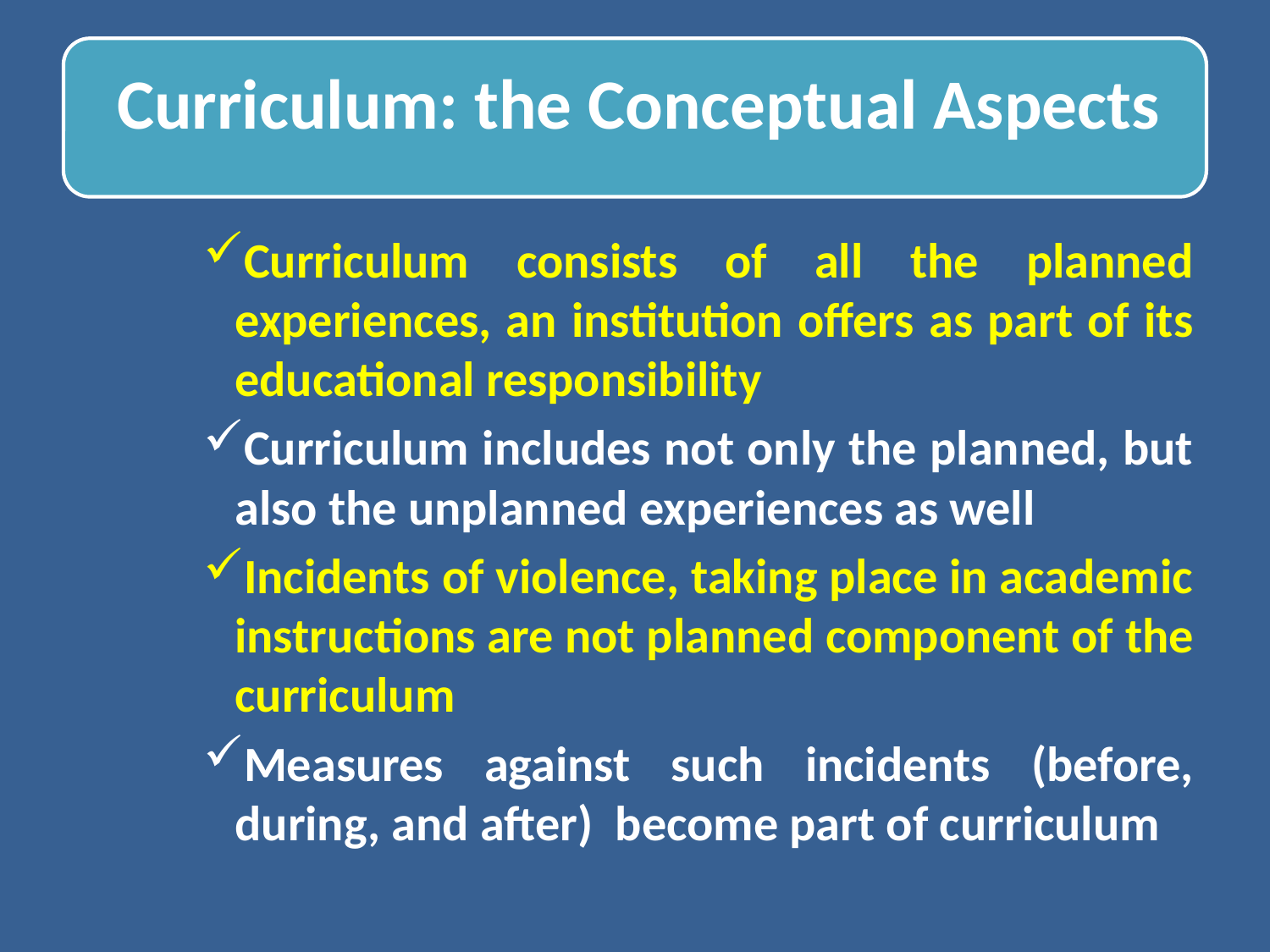

Curriculum: the Conceptual Aspects

Curriculum consists of all the planned experiences, an institution offers as part of its educational responsibility
Curriculum includes not only the planned, but also the unplanned experiences as well
Incidents of violence, taking place in academic instructions are not planned component of the curriculum
Measures against such incidents (before, during, and after)  become part of curriculum